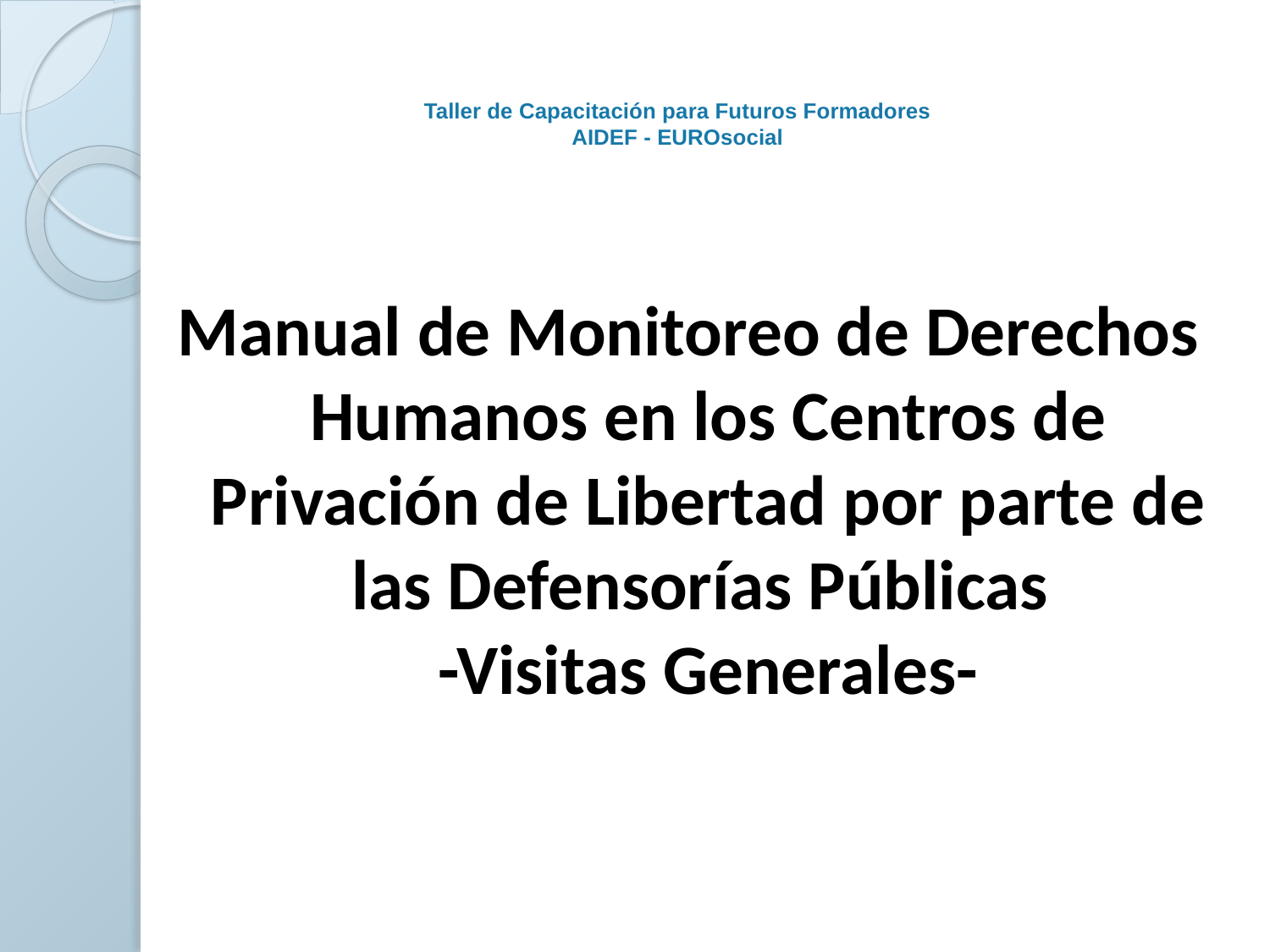

# Taller de Capacitación para Futuros Formadores AIDEF - EUROsocial

Manual de Monitoreo de Derechos Humanos en los Centros de Privación de Libertad por parte de las Defensorías Públicas
-Visitas Generales-